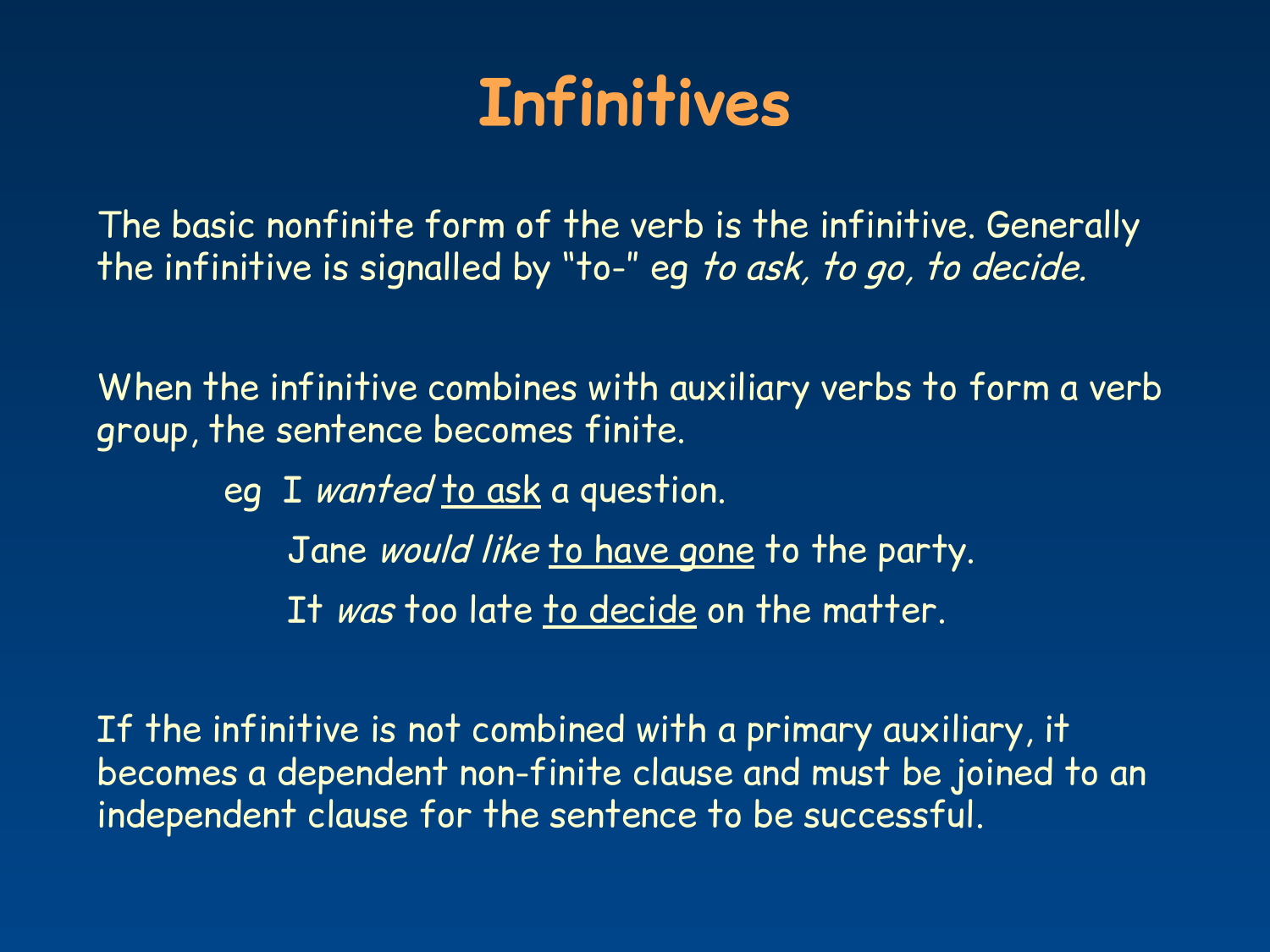

Infinitives
The basic nonfinite form of the verb is the infinitive. Generally the infinitive is signalled by “to-” eg to ask, to go, to decide.

When the infinitive combines with auxiliary verbs to form a verb group, the sentence becomes finite.
	eg  I wanted to ask a question.
	      Jane would like to have gone to the party.
	      It was too late to decide on the matter.

If the infinitive is not combined with a primary auxiliary, it becomes a dependent non-finite clause and must be joined to an independent clause for the sentence to be successful.